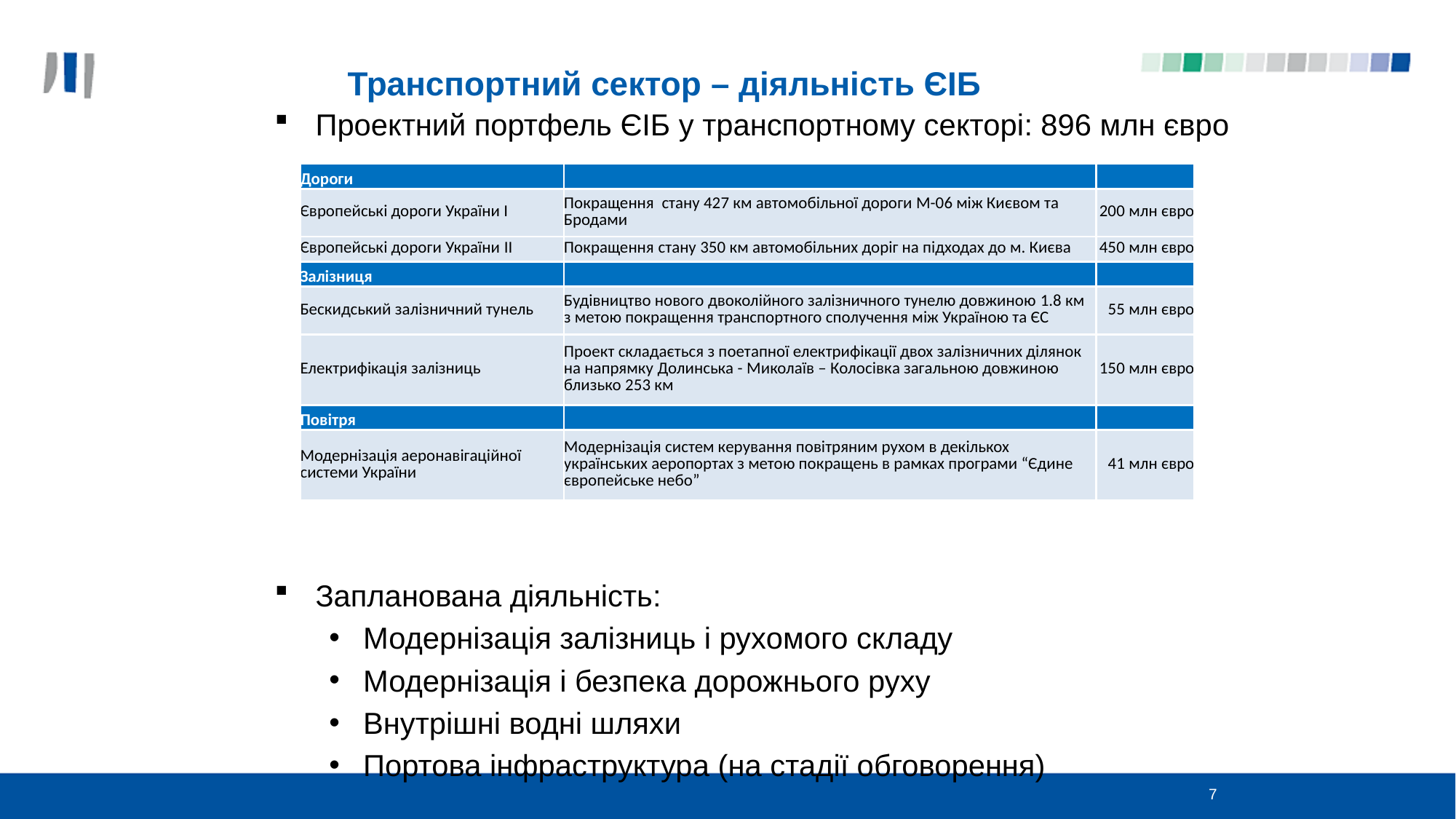

Транспортний сектор – діяльність ЄІБ
Проектний портфель ЄІБ у транспортному секторі: 896 млн євро

Запланована діяльність:
Модернізація залізниць і рухомого складу
Модернізація і безпека дорожнього руху
Внутрішні водні шляхи
Портова інфраструктура (на стадії обговорення)
| Дороги |  |  |
| --- | --- | --- |
| Європейські дороги України I | Покращення стану 427 км автомобільної дороги М-06 між Києвом та Бродами | 200 млн євро |
| Європейські дороги України II | Покращення стану 350 км автомобільних доріг на підходах до м. Києва | 450 млн євро |
| Залізниця |  |  |
| Бескидський залізничний тунель | Будівництво нового двоколійного залізничного тунелю довжиною 1.8 км з метою покращення транспортного сполучення між Україною та ЄС | 55 млн євро |
| Електрифікація залізниць | Проект складається з поетапної електрифікації двох залізничних ділянок на напрямку Долинська - Миколаїв – Колосівкa загальною довжиною близько 253 км | 150 млн євро |
| Повітря |  |  |
| Модернізація аеронавігаційної системи України | Модернізація систем керування повітряним рухом в декількох українських аеропортах з метою покращень в рамках програми “Єдине європейське небо” | 41 млн євро |
7